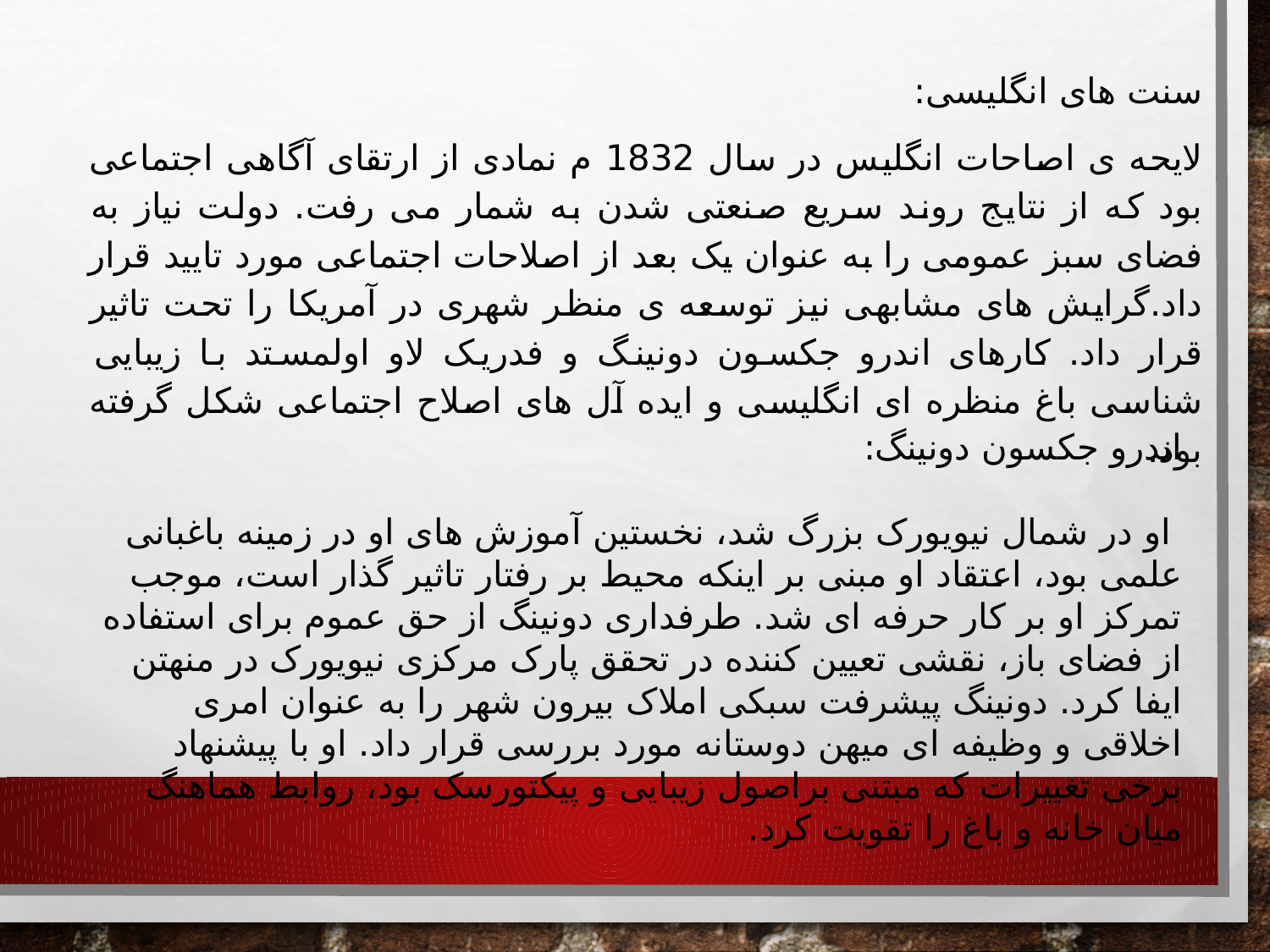

سنت های انگلیسی:
لایحه ی اصاحات انگلیس در سال 1832 م نمادی از ارتقای آگاهی اجتماعی بود که از نتایج روند سریع صنعتی شدن به شمار می رفت. دولت نیاز به فضای سبز عمومی را به عنوان یک بعد از اصلاحات اجتماعی مورد تایید قرار داد.گرایش های مشابهی نیز توسعه ی منظر شهری در آمریکا را تحت تاثیر قرار داد. کارهای اندرو جکسون دونینگ و فدریک لاو اولمستد با زیبایی شناسی باغ منظره ای انگلیسی و ایده آل های اصلاح اجتماعی شکل گرفته بود.

اندرو جکسون دونینگ:

 او در شمال نیویورک بزرگ شد، نخستین آموزش های او در زمینه باغبانی علمی بود، اعتقاد او مبنی بر اینکه محیط بر رفتار تاثیر گذار است، موجب تمرکز او بر کار حرفه ای شد. طرفداری دونینگ از حق عموم برای استفاده از فضای باز، نقشی تعیین کننده در تحقق پارک مرکزی نیویورک در منهتن ایفا کرد. دونینگ پیشرفت سبکی املاک بیرون شهر را به عنوان امری اخلاقی و وظیفه ای میهن دوستانه مورد بررسی قرار داد. او با پیشنهاد برخی تغییرات که مبتنی براصول زیبایی و پیکتورسک بود، روابط هماهنگ میان خانه و باغ را تقویت کرد.